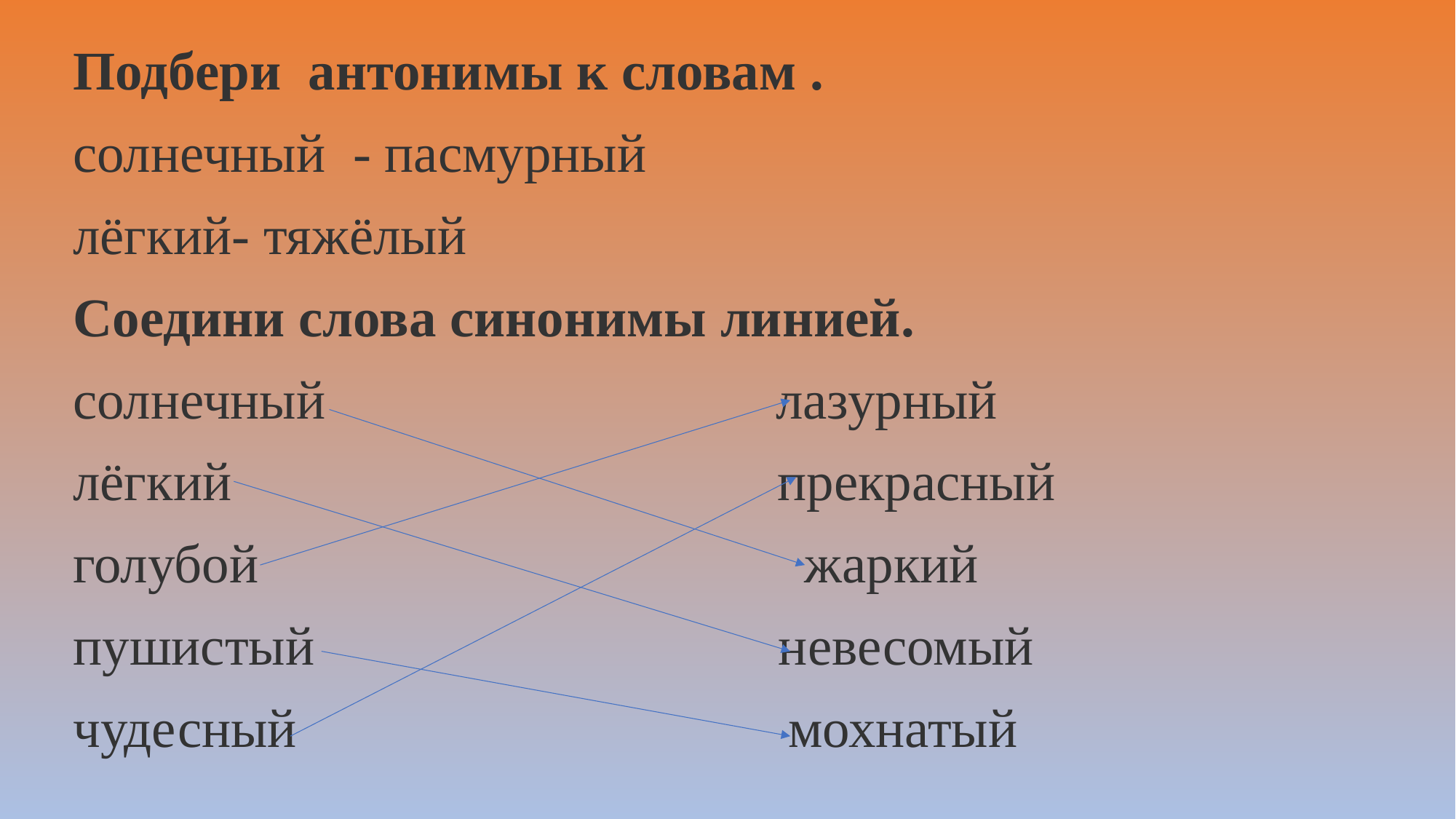

Подбери  антонимы к словам .
солнечный  - пасмурный
лёгкий- тяжёлый
Соедини слова синонимы линией.
солнечный                                 лазурный
лёгкий                                        прекрасный
голубой                                        жаркий
пушистый                                  невесомый
чудесный                                    мохнатый